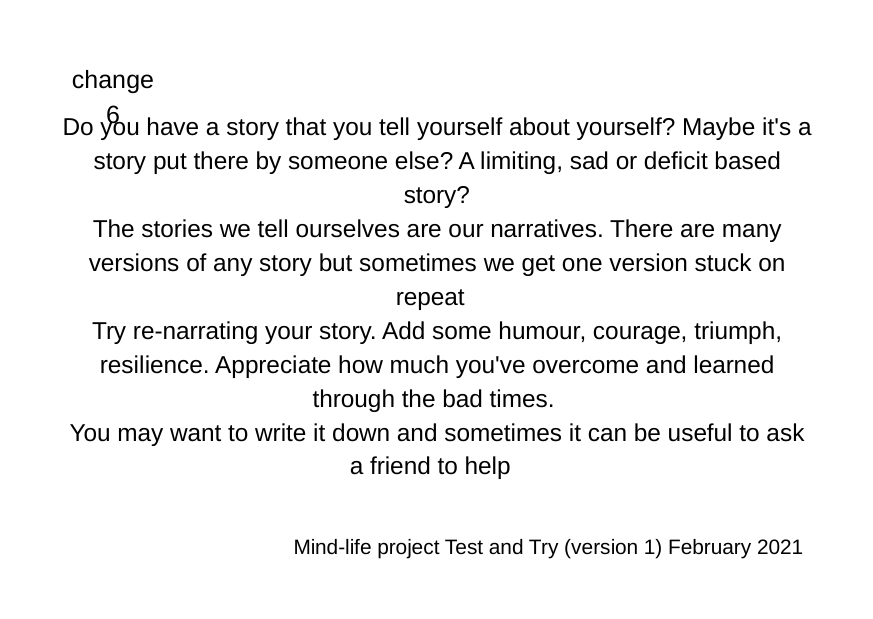

change 6
Do you have a story that you tell yourself about yourself? Maybe it's a story put there by someone else? A limiting, sad or deficit based story?
The stories we tell ourselves are our narratives. There are many versions of any story but sometimes we get one version stuck on repeat
Try re-narrating your story. Add some humour, courage, triumph, resilience. Appreciate how much you've overcome and learned through the bad times.
You may want to write it down and sometimes it can be useful to ask a friend to help
Mind-life project Test and Try (version 1) February 2021